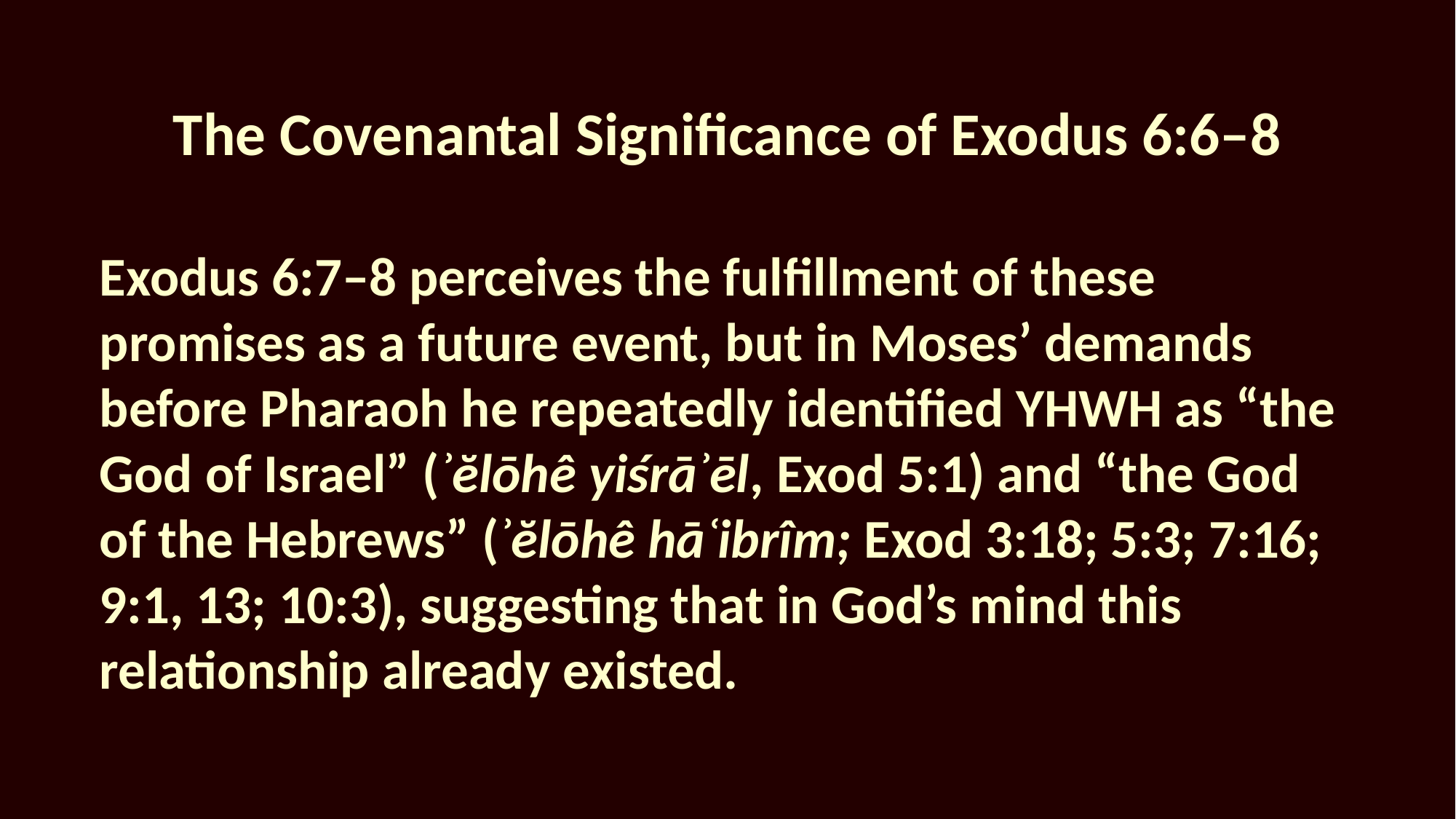

# The Covenantal Significance of Exodus 6:6–8
Exodus 6:7–8 perceives the fulfillment of these promises as a future event, but in Moses’ demands before Pharaoh he repeatedly identified YHWH as “the God of Israel” (ʾĕlōhê yiśrāʾēl, Exod 5:1) and “the God of the Hebrews” (ʾĕlōhê hāʿibrîm; Exod 3:18; 5:3; 7:16; 9:1, 13; 10:3), suggesting that in God’s mind this relationship already existed.